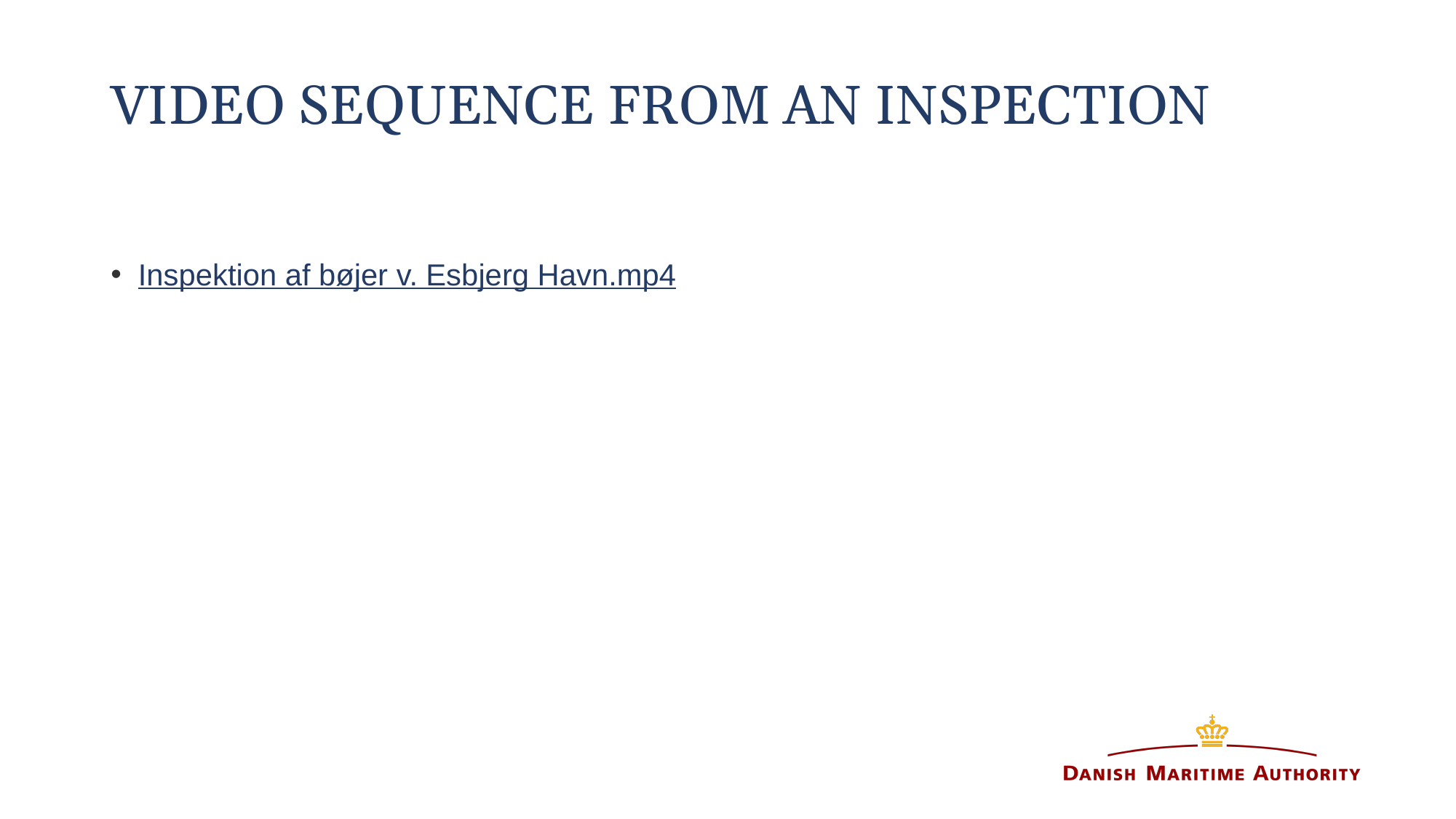

# Video sequence from an inspection
Inspektion af bøjer v. Esbjerg Havn.mp4